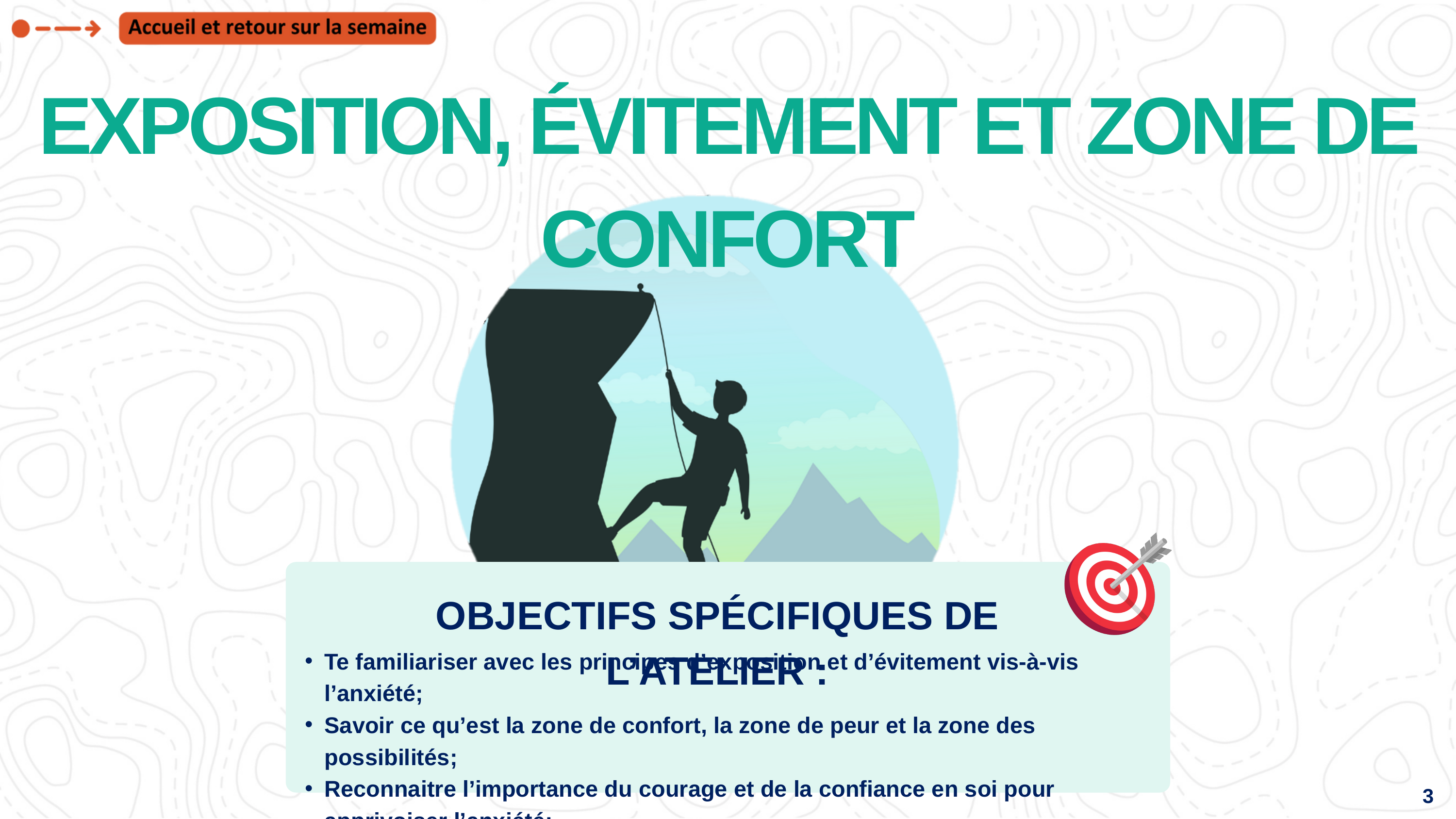

EXPOSITION, ÉVITEMENT ET ZONE DE CONFORT

OBJECTIFS SPÉCIFIQUES DE L’ATELIER :
Te familiariser avec les principes d’exposition et d’évitement vis-à-vis l’anxiété;
Savoir ce qu’est la zone de confort, la zone de peur et la zone des possibilités;
Reconnaitre l’importance du courage et de la confiance en soi pour apprivoiser l’anxiété;
Utiliser des stratégies pour sortir de ta zone de confort et t’exposer progressivement.
3